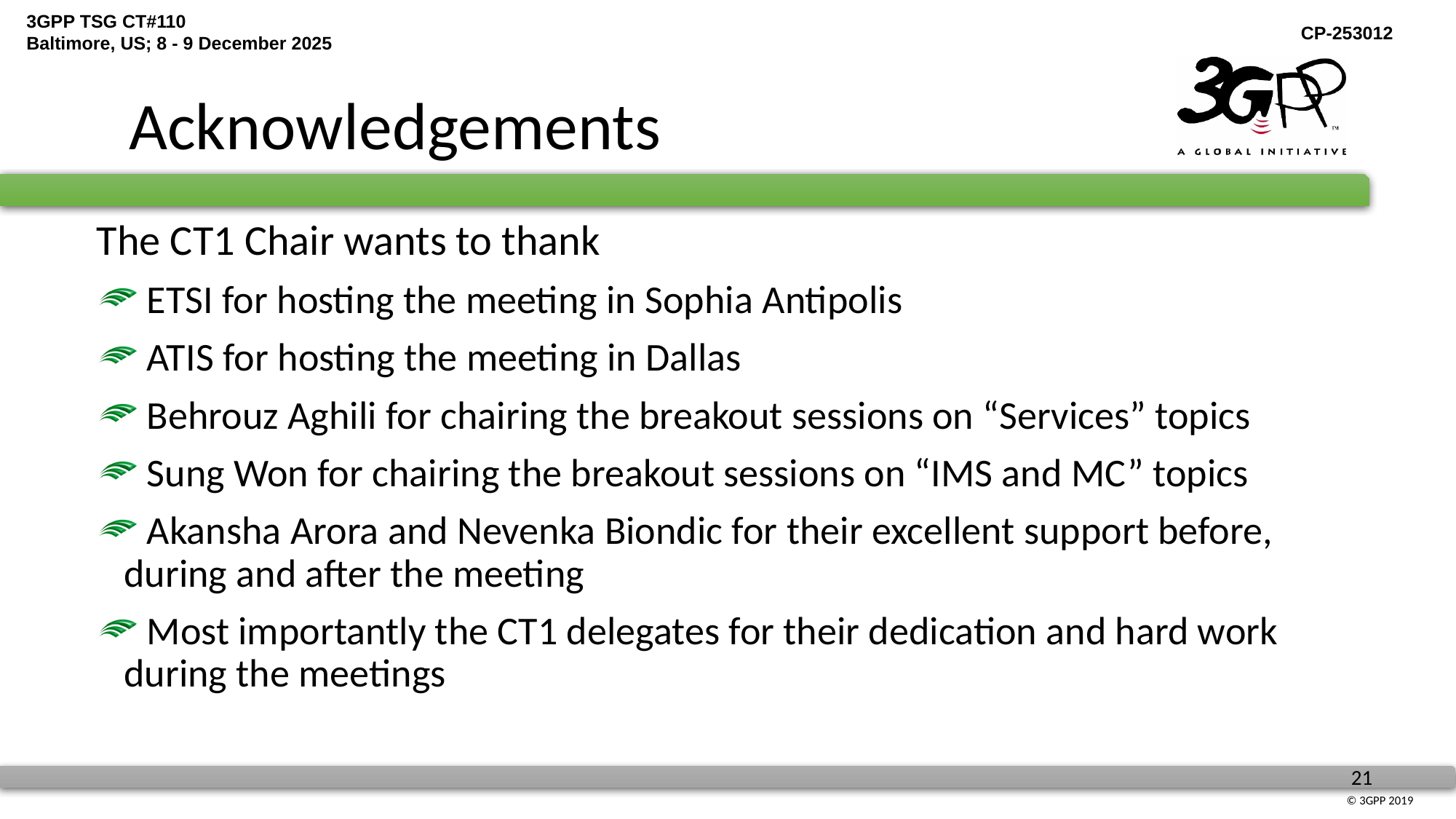

# Acknowledgements
The CT1 Chair wants to thank
 ETSI for hosting the meeting in Sophia Antipolis
 ATIS for hosting the meeting in Dallas
 Behrouz Aghili for chairing the breakout sessions on “Services” topics
 Sung Won for chairing the breakout sessions on “IMS and MC” topics
 Akansha Arora and Nevenka Biondic for their excellent support before, during and after the meeting
 Most importantly the CT1 delegates for their dedication and hard work during the meetings